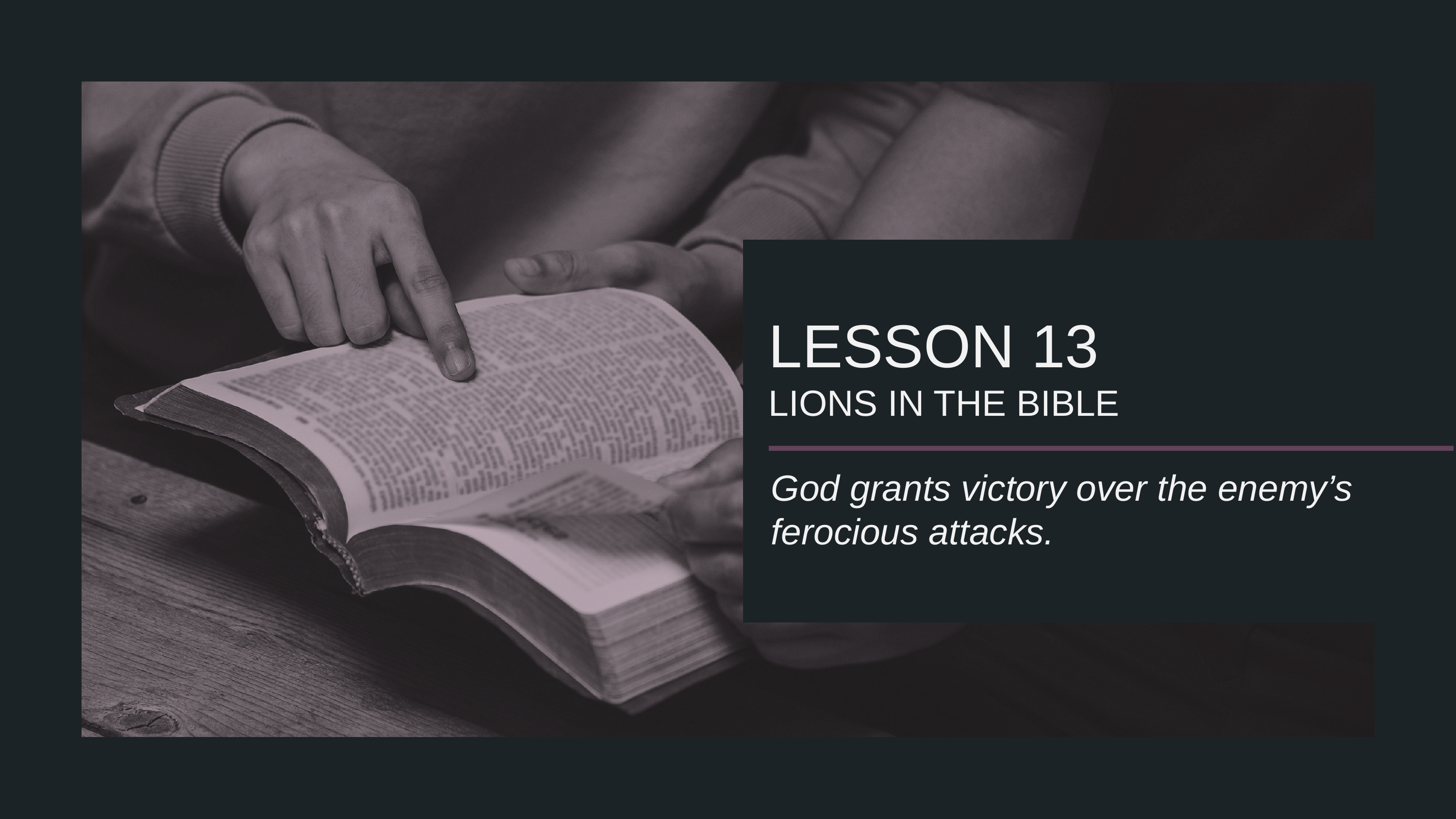

LESSON 13
LIONS IN THE BIBLE
God grants victory over the enemy’s ferocious attacks.